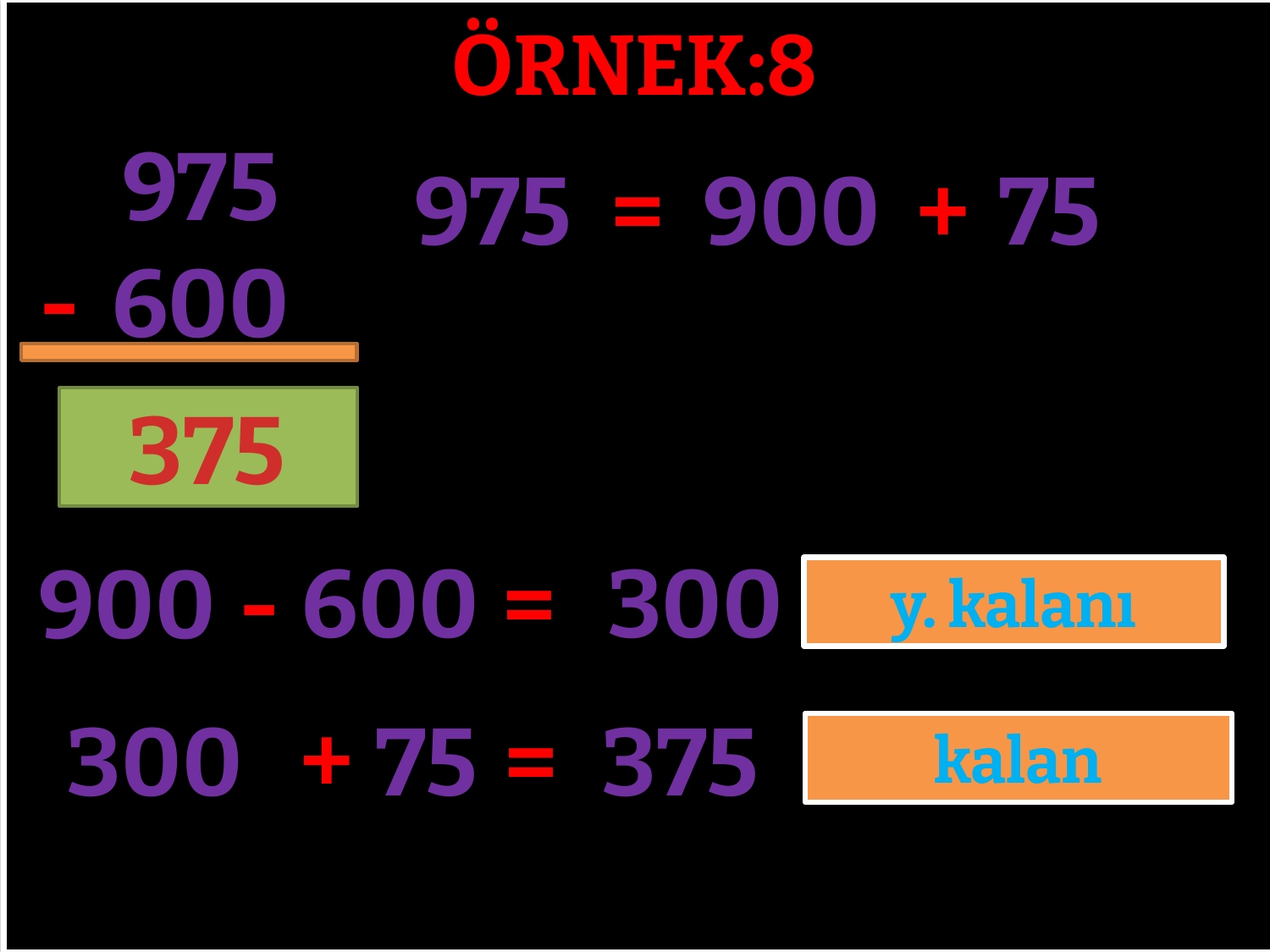

ÖRNEK:8
975
975
=
900
+
75
-
600
#

375

600
300
900
-
=
y. kalanı
+
300
75
=
375
kalan